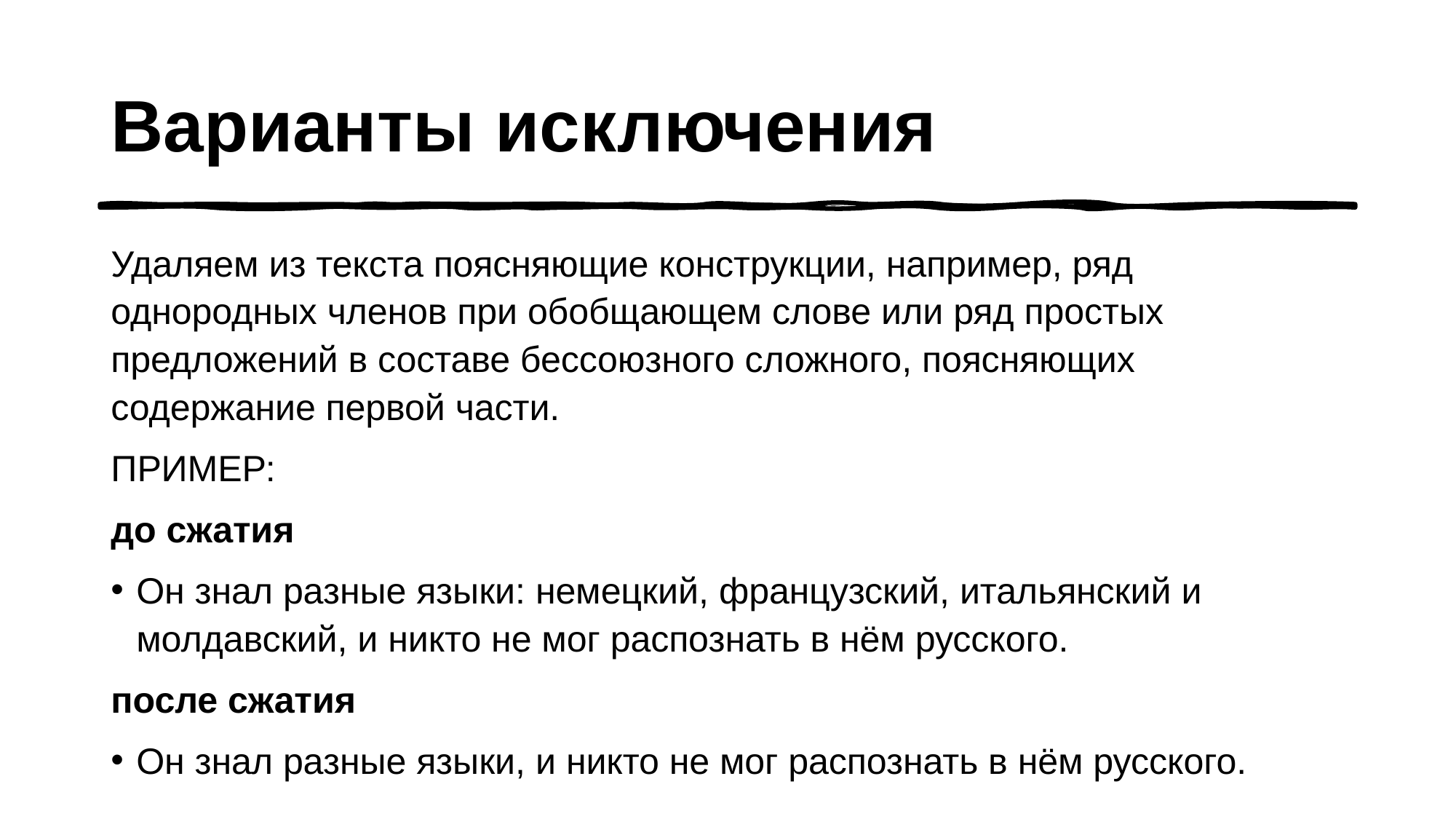

# Варианты исключения
Удаляем из текста поясняющие конструкции, например, ряд однородных членов при обобщающем слове или ряд простых предложений в составе бессоюзного сложного, поясняющих содержание первой части.
ПРИМЕР:
до сжатия
Он знал разные языки: немецкий, французский, итальянский и молдавский, и никто не мог распознать в нём русского.
после сжатия
Он знал разные языки, и никто не мог распознать в нём русского.